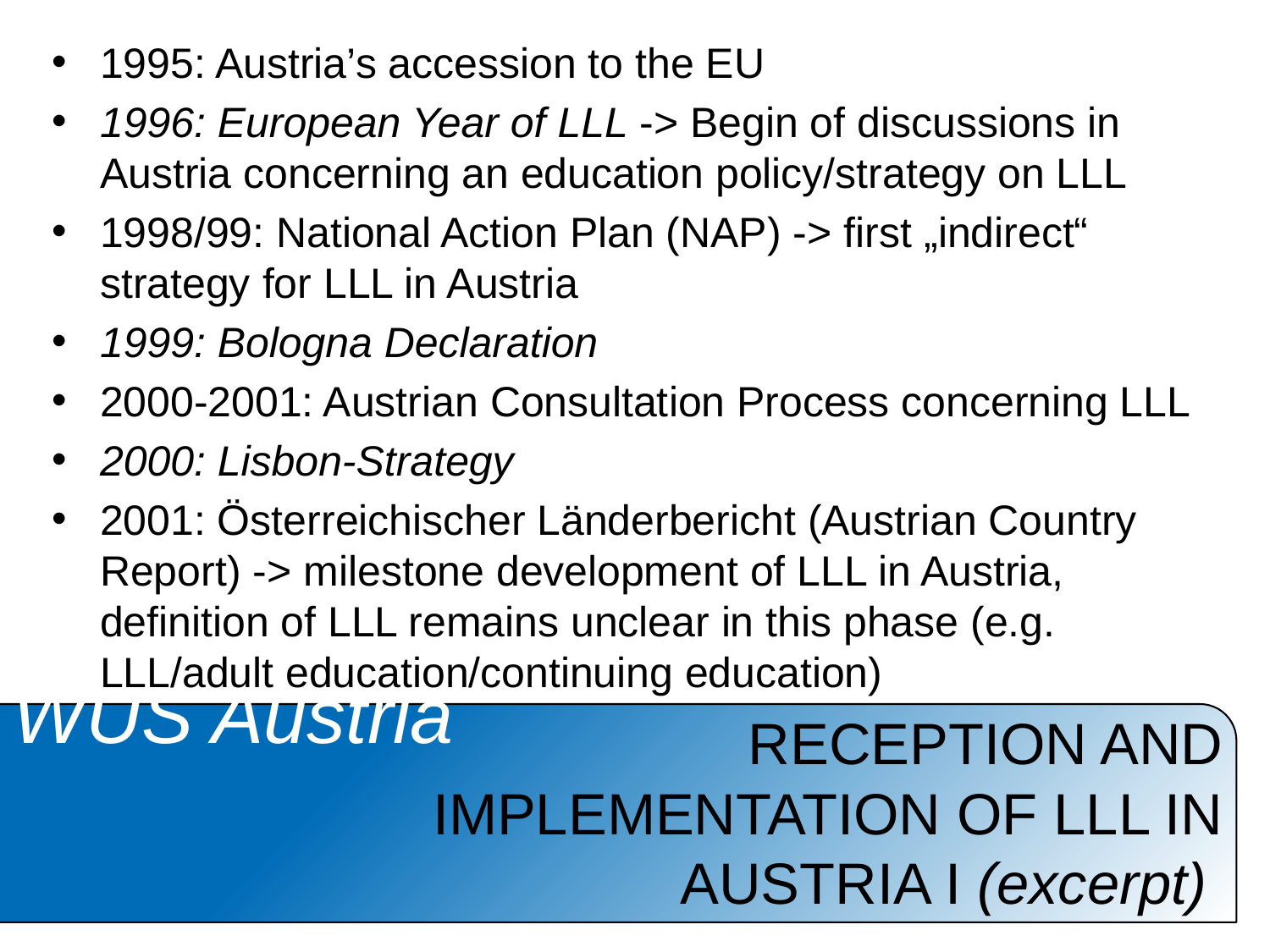

1995: Austria’s accession to the EU
1996: European Year of LLL -> Begin of discussions in Austria concerning an education policy/strategy on LLL
1998/99: National Action Plan (NAP) -> first „indirect“ strategy for LLL in Austria
1999: Bologna Declaration
2000-2001: Austrian Consultation Process concerning LLL
2000: Lisbon-Strategy
2001: Österreichischer Länderbericht (Austrian Country Report) -> milestone development of LLL in Austria, definition of LLL remains unclear in this phase (e.g. LLL/adult education/continuing education)

# RECEPTION AND IMPLEMENTATION OF LLL IN AUSTRIA I (excerpt)